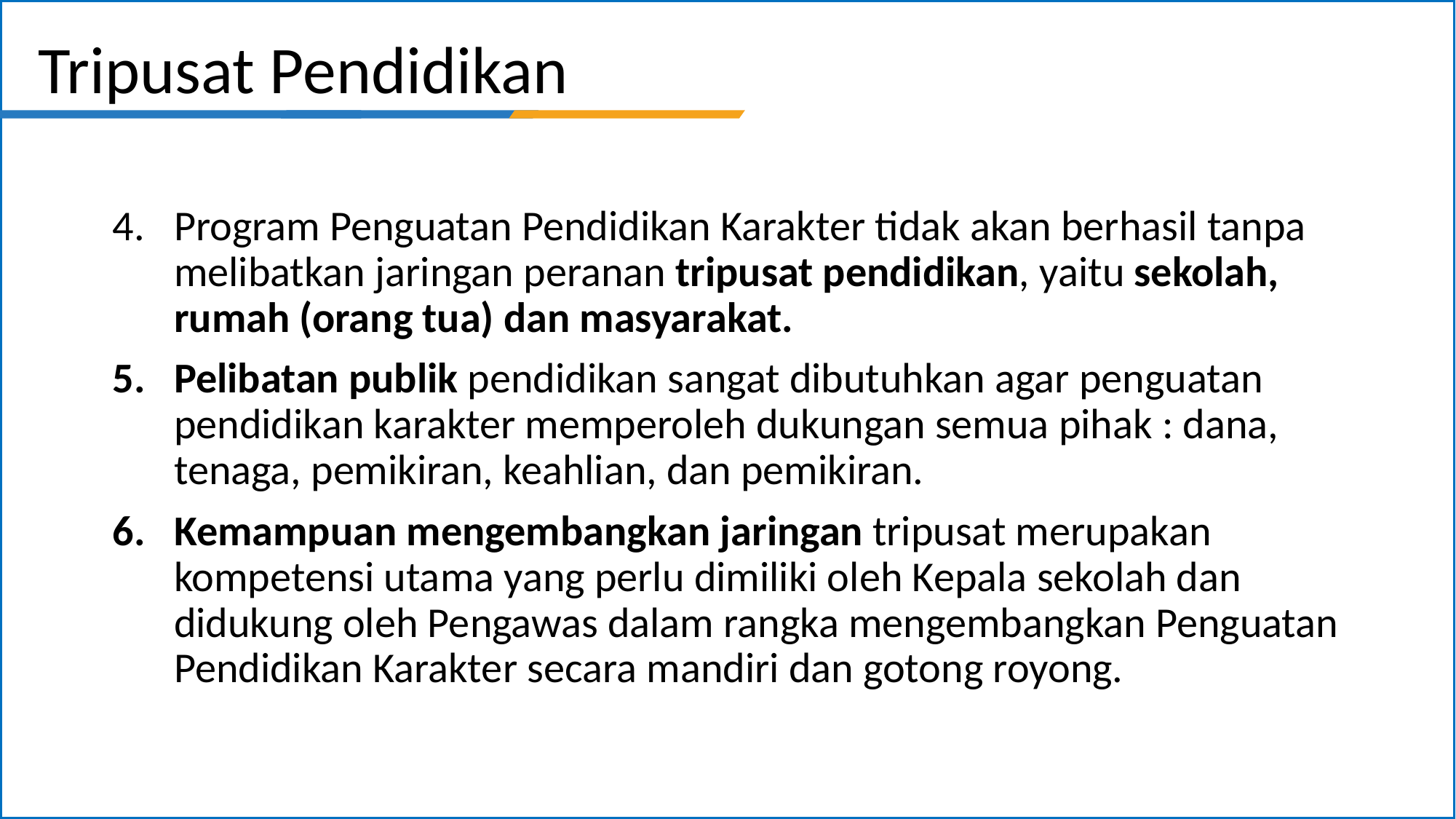

# Tripusat Pendidikan

Program Penguatan Pendidikan Karakter tidak akan berhasil tanpa melibatkan jaringan peranan tripusat pendidikan, yaitu sekolah, rumah (orang tua) dan masyarakat.
Pelibatan publik pendidikan sangat dibutuhkan agar penguatan pendidikan karakter memperoleh dukungan semua pihak : dana, tenaga, pemikiran, keahlian, dan pemikiran.
Kemampuan mengembangkan jaringan tripusat merupakan kompetensi utama yang perlu dimiliki oleh Kepala sekolah dan didukung oleh Pengawas dalam rangka mengembangkan Penguatan Pendidikan Karakter secara mandiri dan gotong royong.